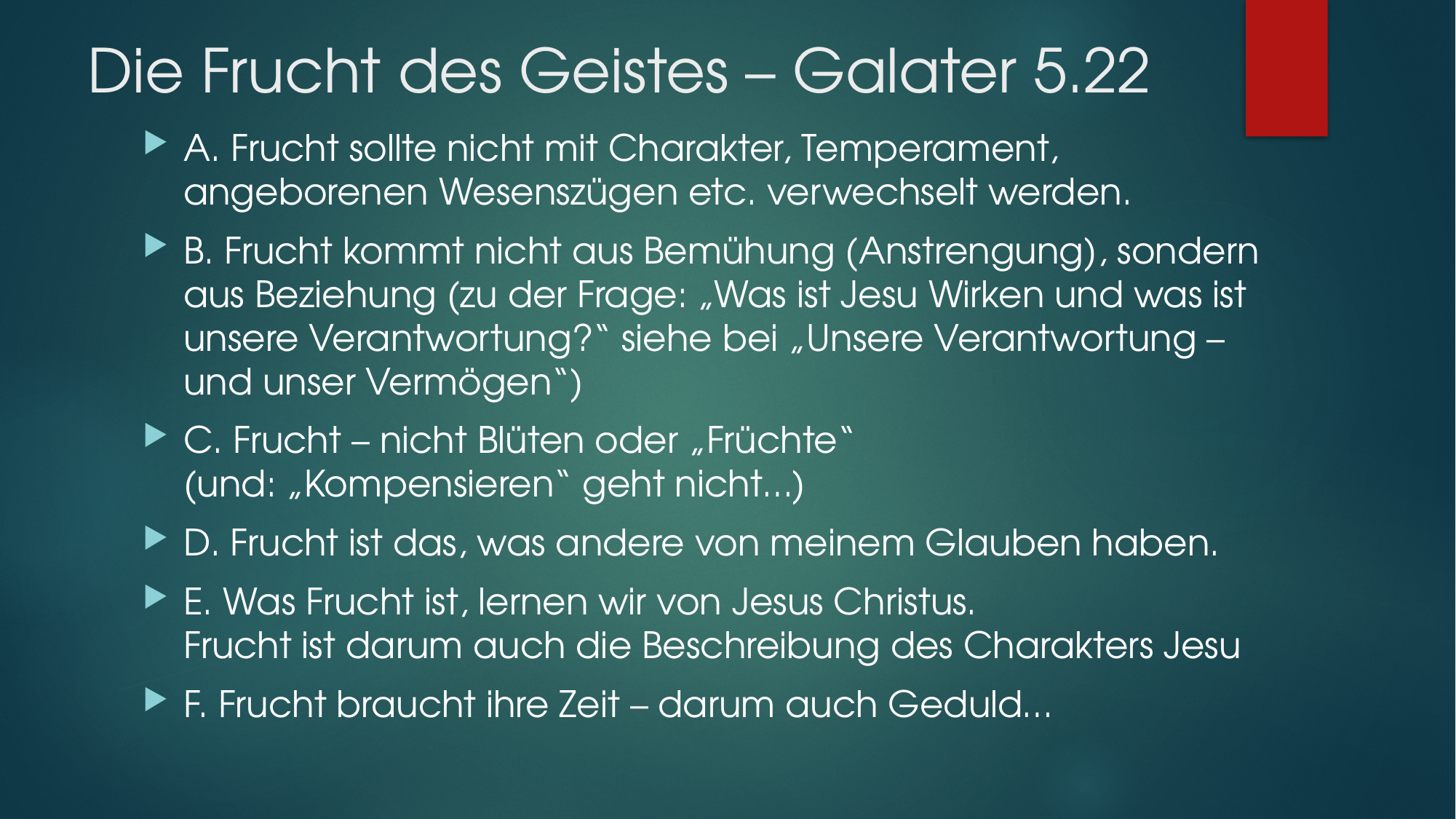

# Die Frucht des Geistes – Galater 5.22
A. Frucht sollte nicht mit Charakter, Temperament, angeborenen Wesenszügen etc. verwechselt werden.
B. Frucht kommt nicht aus Bemühung (Anstrengung), sondern aus Beziehung (zu der Frage: „Was ist Jesu Wirken und was ist unsere Verantwortung?“ siehe bei „Unsere Verantwortung – und unser Vermögen“)
C. Frucht – nicht Blüten oder „Früchte“
(und: „Kompensieren“ geht nicht…)
D. Frucht ist das, was andere von meinem Glauben haben.
E. Was Frucht ist, lernen wir von Jesus Christus.
Frucht ist darum auch die Beschreibung des Charakters Jesu
F. Frucht braucht ihre Zeit – darum auch Geduld…